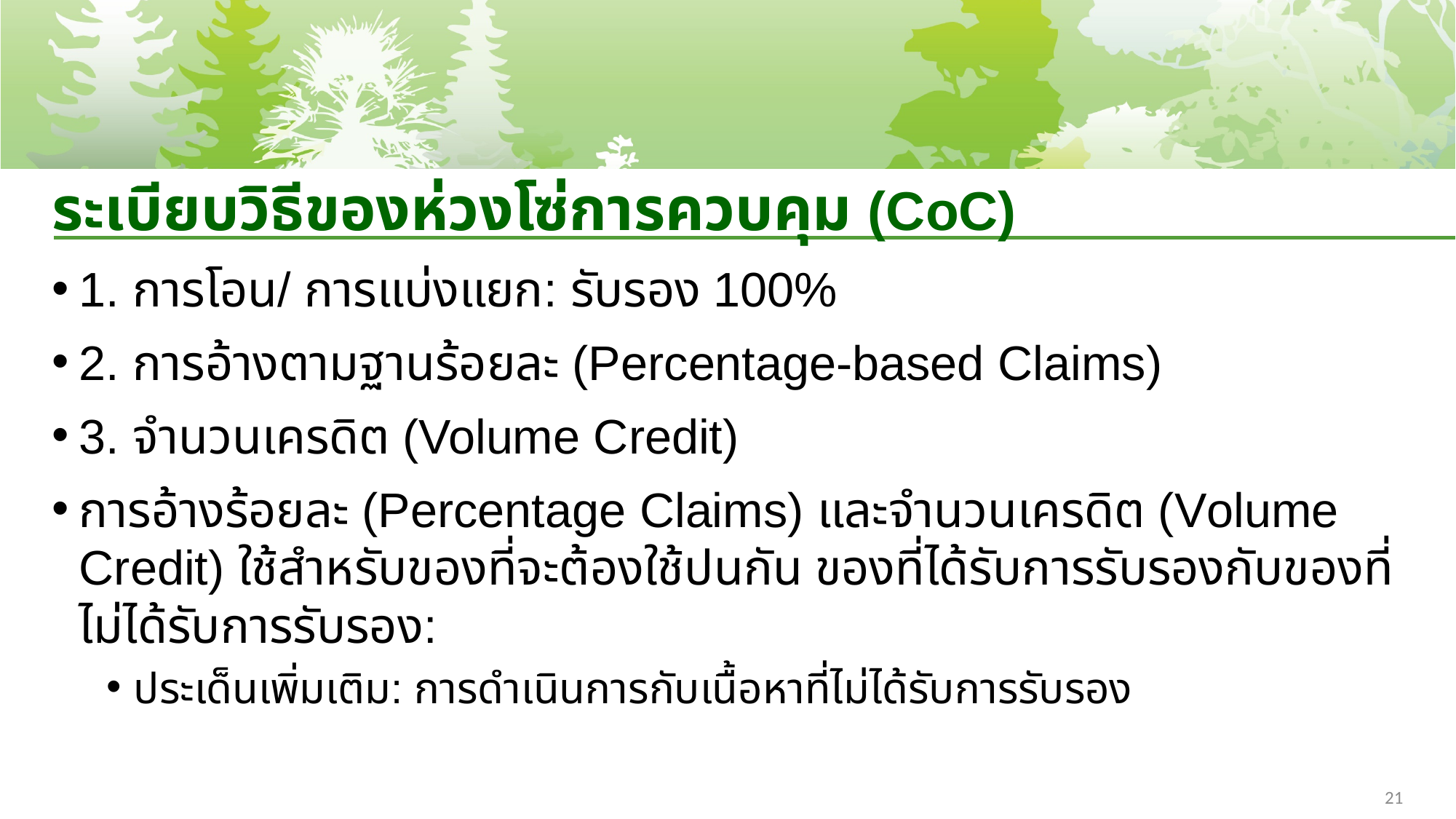

# ระเบียบวิธีของห่วงโซ่การควบคุม (CoC)
1. การโอน/ การแบ่งแยก: รับรอง 100%
2. การอ้างตามฐานร้อยละ (Percentage-based Claims)
3. จำนวนเครดิต (Volume Credit)
การอ้างร้อยละ (Percentage Claims) และจำนวนเครดิต (Volume Credit) ใช้สำหรับของที่จะต้องใช้ปนกัน ของที่ได้รับการรับรองกับของที่ไม่ได้รับการรับรอง:
ประเด็นเพิ่มเติม: การดำเนินการกับเนื้อหาที่ไม่ได้รับการรับรอง

21